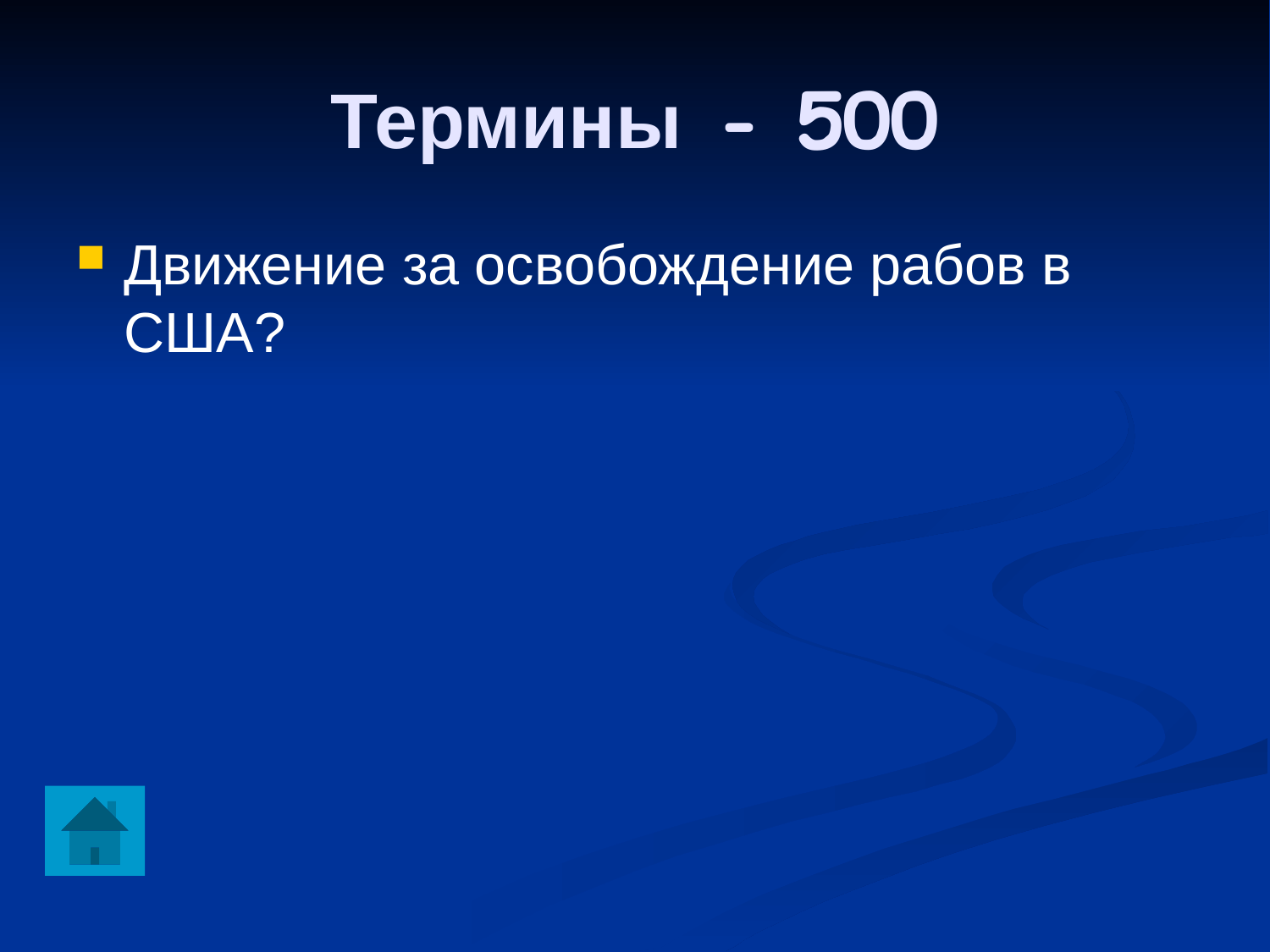

Термины - 500
Движение за освобождение рабов в США?